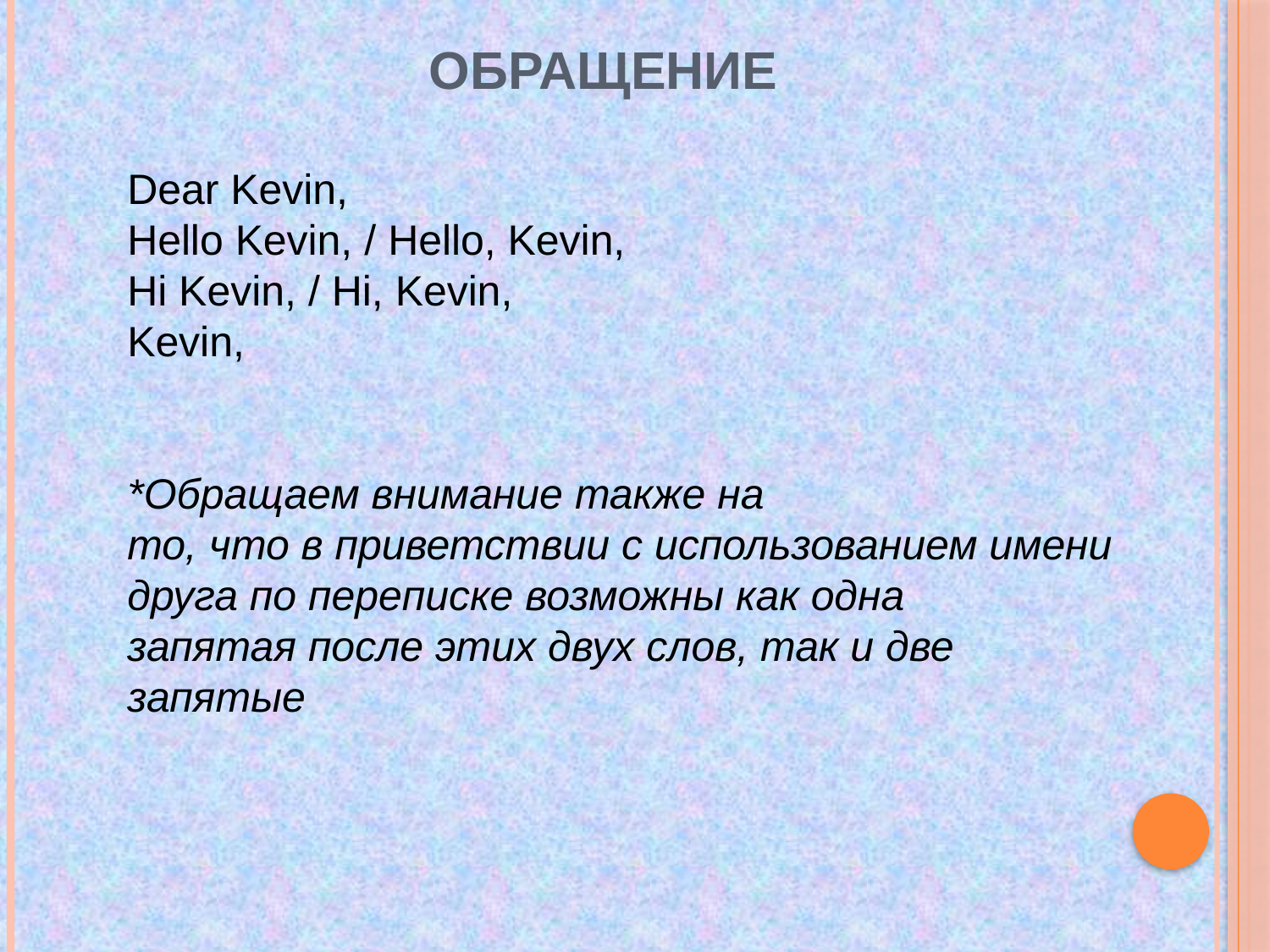

# Обращение
Dear Kevin,
Hello Kevin, / Hello, Kevin,
Hi Kevin, / Hi, Kevin,
Kevin,

*Обращаем внимание также на
то, что в приветствии с использованием имени друга по переписке возможны как одна
запятая после этих двух слов, так и две запятые